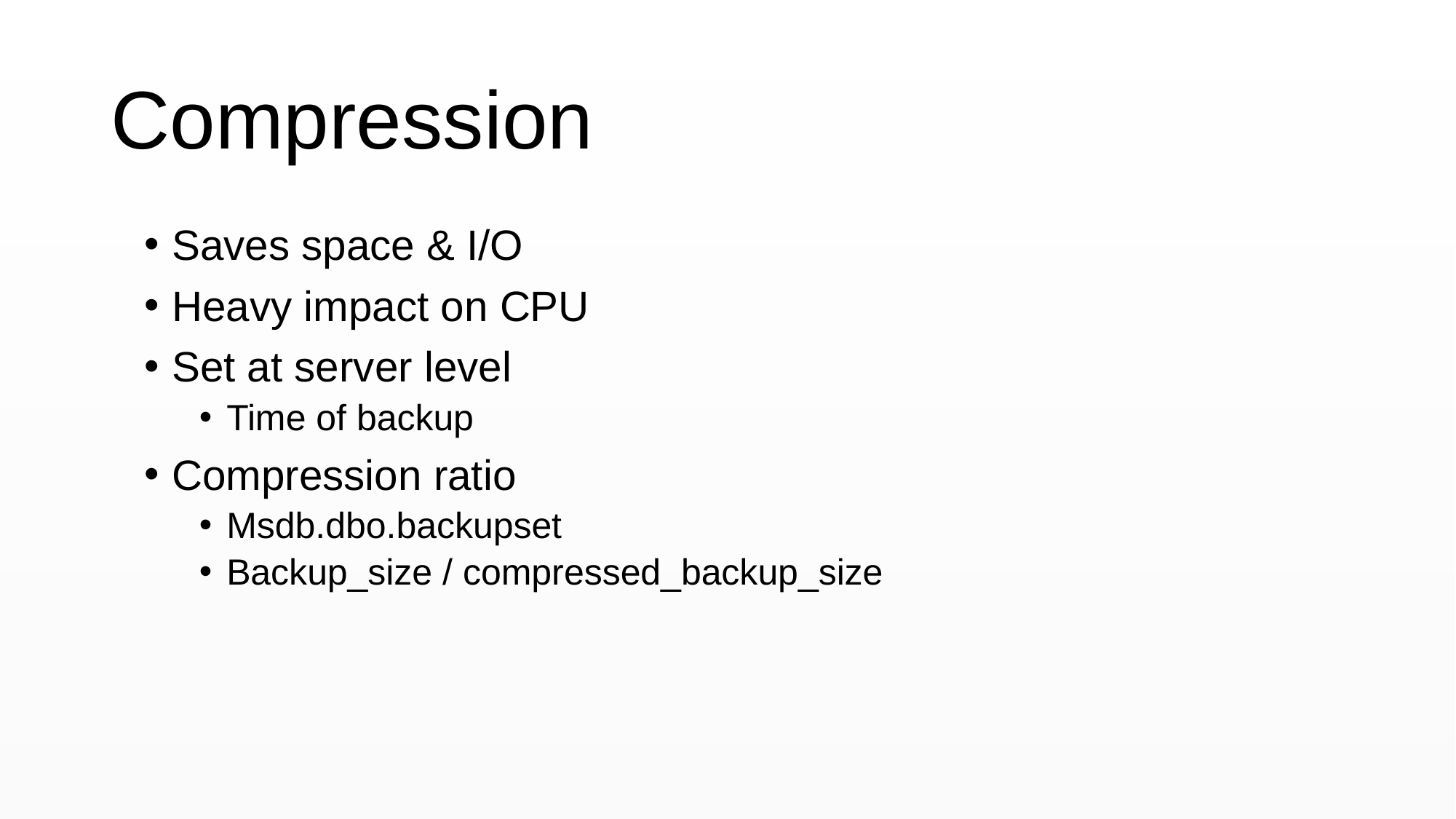

# Compression
Saves space & I/O
Heavy impact on CPU
Set at server level
Time of backup
Compression ratio
Msdb.dbo.backupset
Backup_size / compressed_backup_size